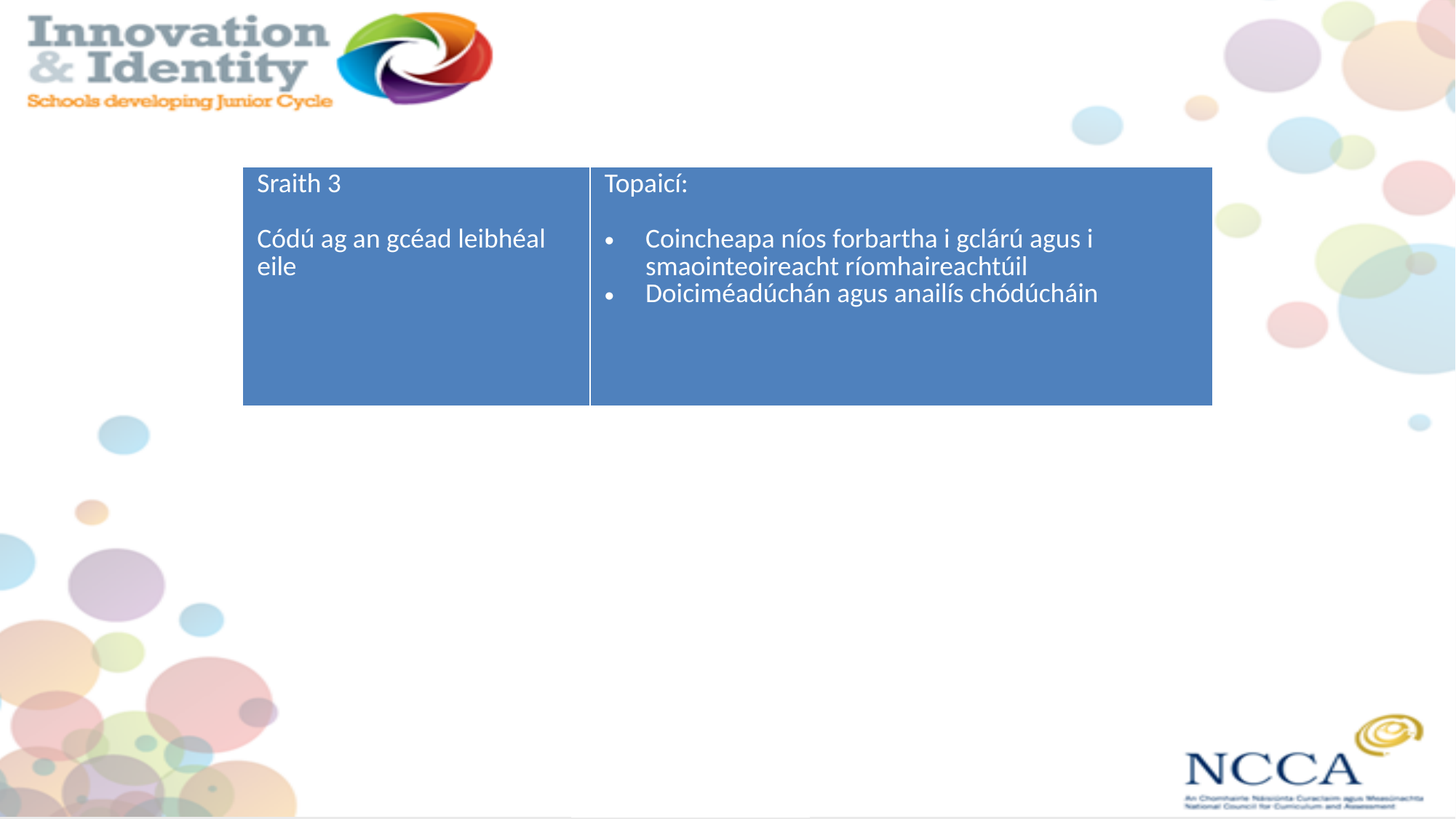

| Sraith 3 Códú ag an gcéad leibhéal eile | Topaicí: Coincheapa níos forbartha i gclárú agus i smaointeoireacht ríomhaireachtúil Doiciméadúchán agus anailís chódúcháin |
| --- | --- |